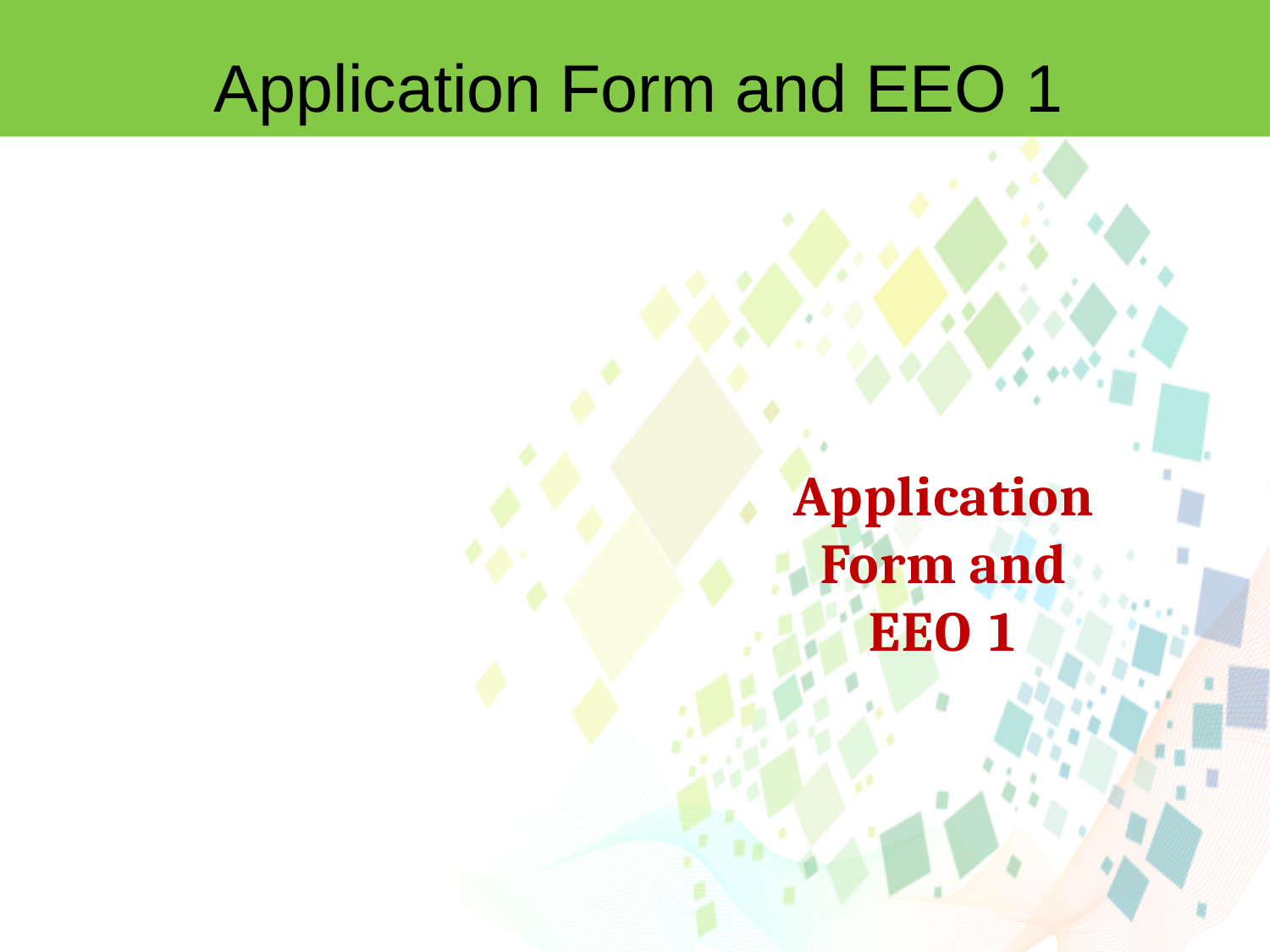

Application Form and EEO 1
Application Form and EEO 1